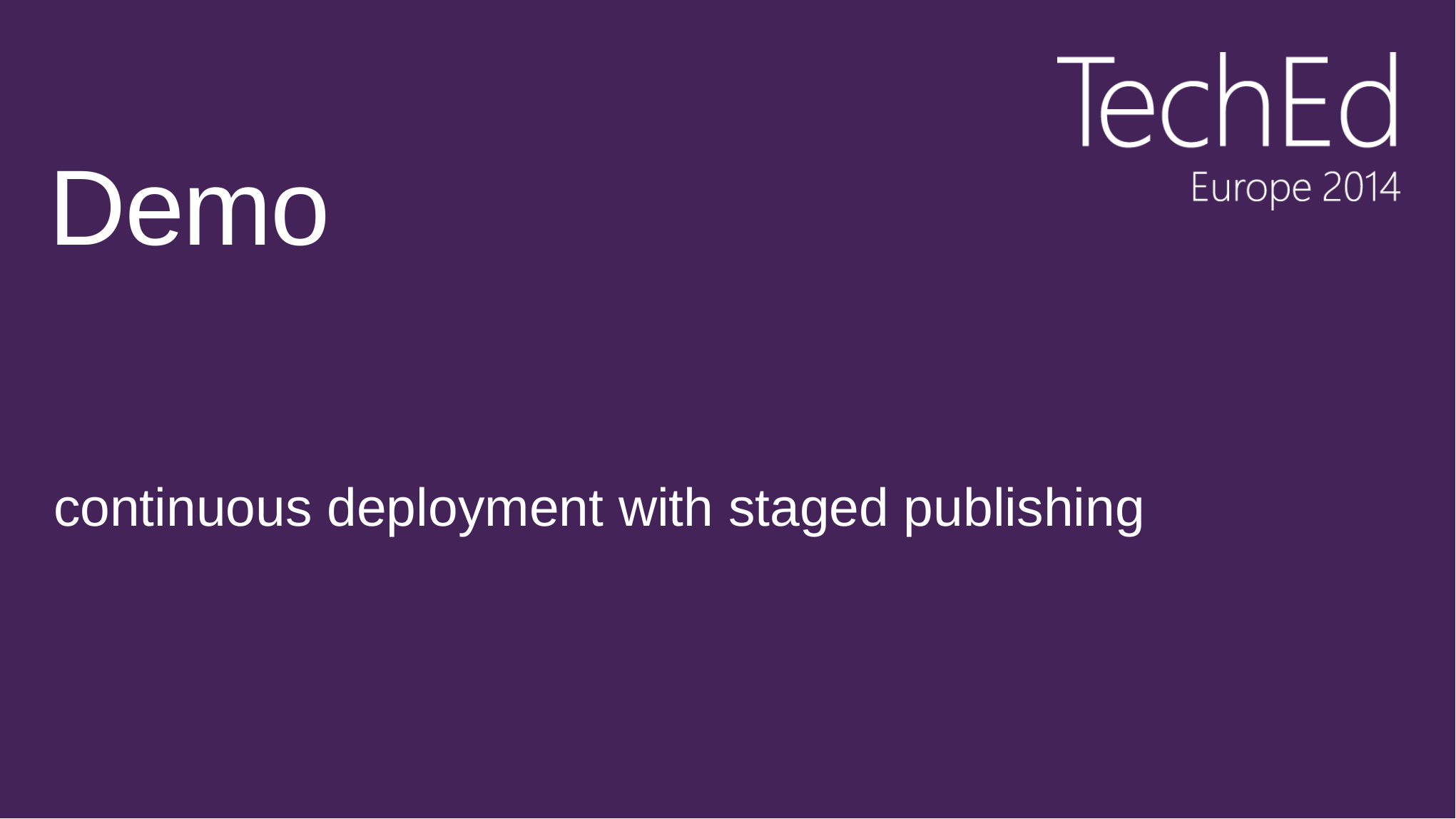

# Demo
continuous deployment with staged publishing